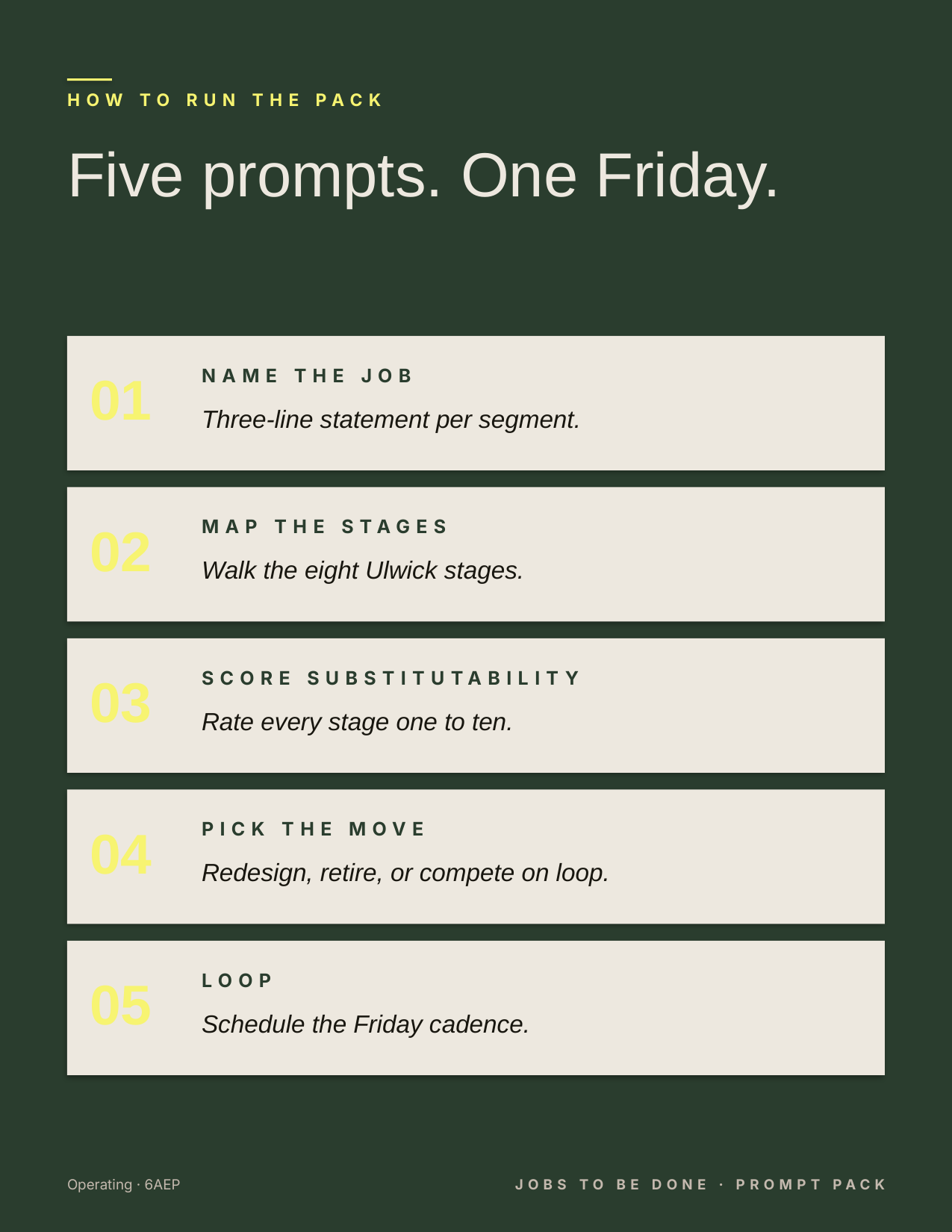

HOW TO RUN THE PACK
Five prompts. One Friday.

01
NAME THE JOB
Three-line statement per segment.

02
MAP THE STAGES
Walk the eight Ulwick stages.

03
SCORE SUBSTITUTABILITY
Rate every stage one to ten.

04
PICK THE MOVE
Redesign, retire, or compete on loop.

05
LOOP
Schedule the Friday cadence.
Operating · 6AEP
JOBS TO BE DONE · PROMPT PACK